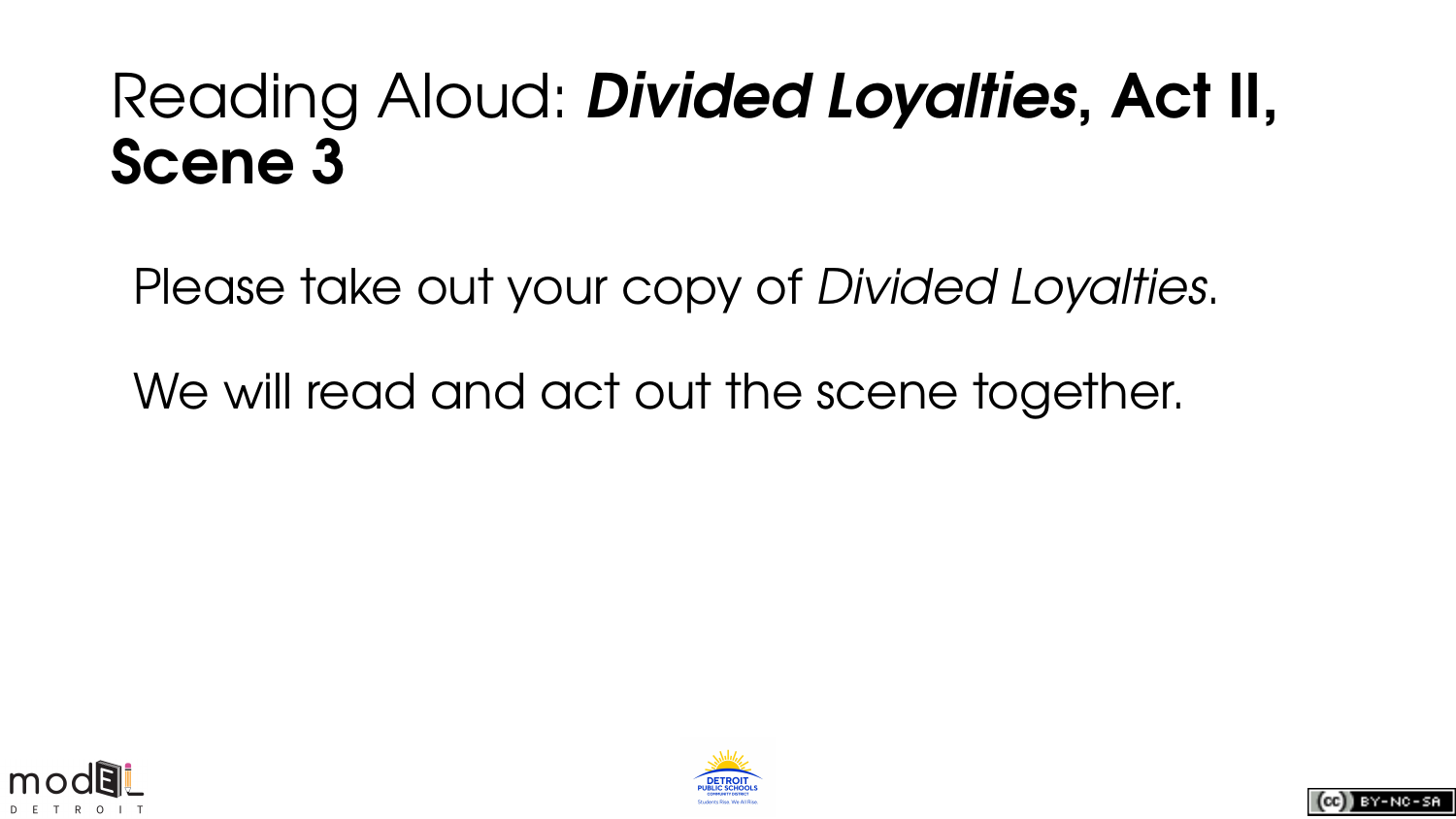

# Reading Aloud: Divided Loyalties, Act II, Scene 3
Please take out your copy of Divided Loyalties.

We will read and act out the scene together.